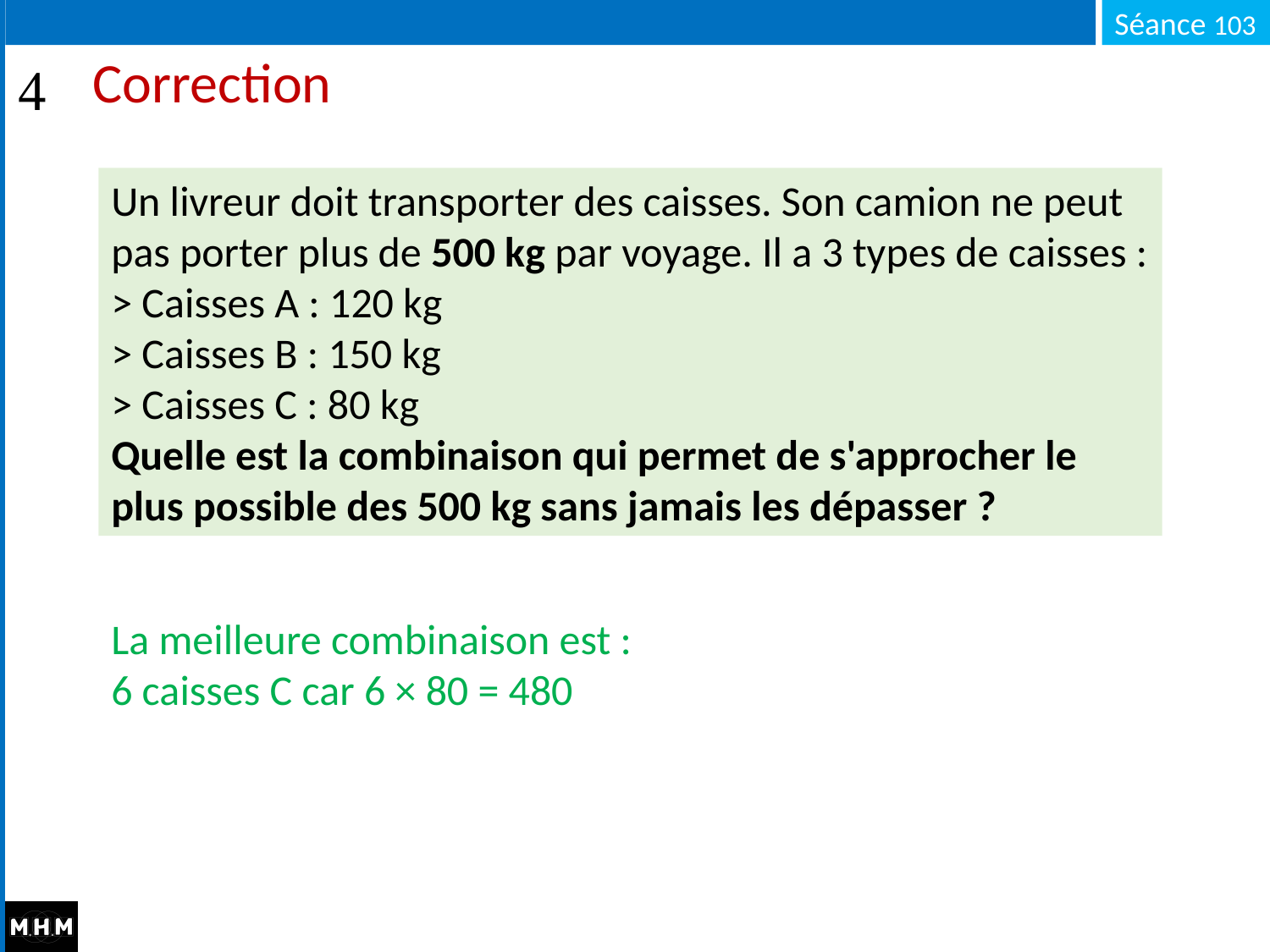

# Correction
Un livreur doit transporter des caisses. Son camion ne peut pas porter plus de 500 kg par voyage. Il a 3 types de caisses :
> Caisses A : 120 kg
> Caisses B : 150 kg
> Caisses C : 80 kg
Quelle est la combinaison qui permet de s'approcher le plus possible des 500 kg sans jamais les dépasser ?
La meilleure combinaison est :
6 caisses C car 6 × 80 = 480